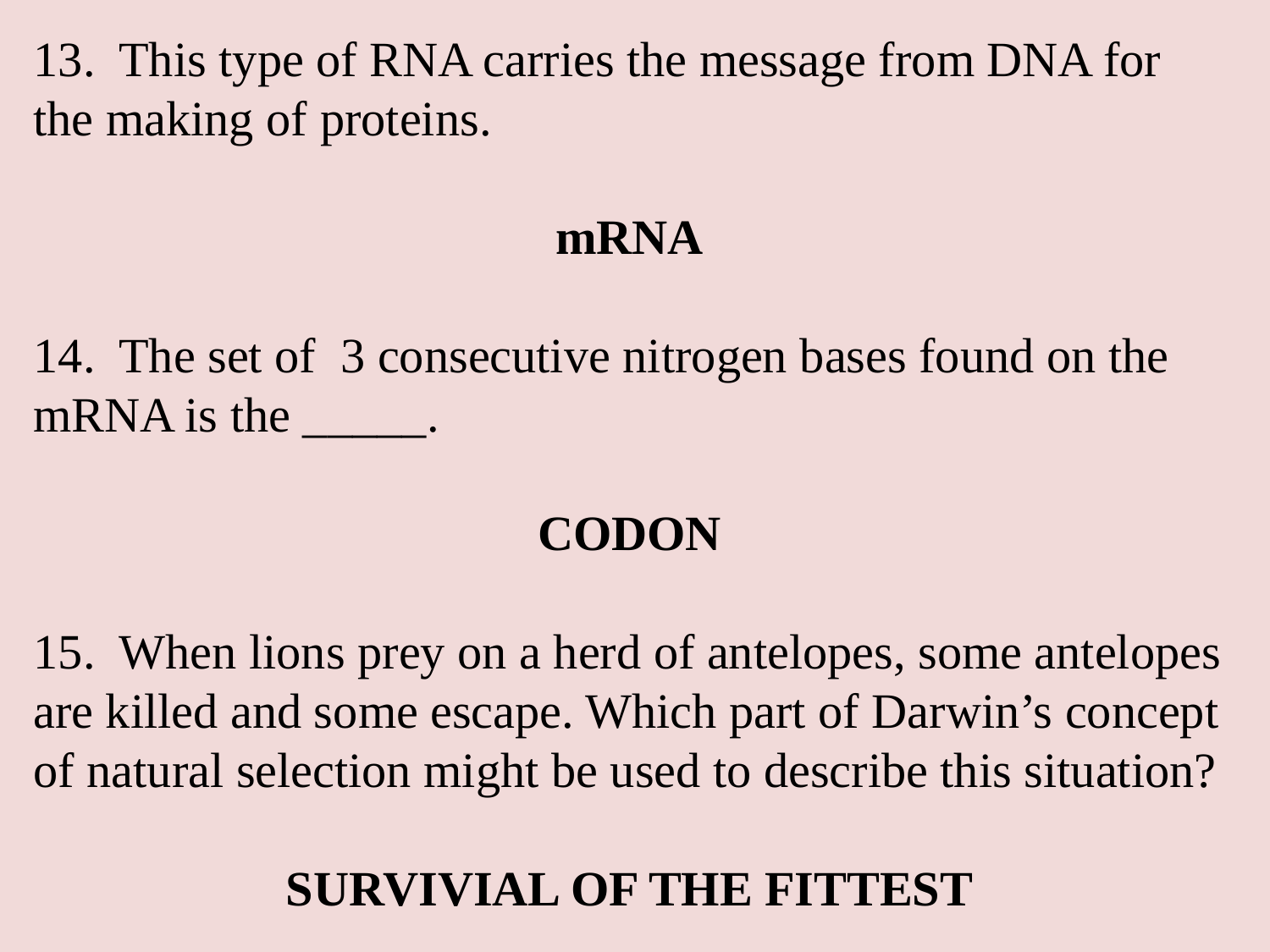

13.  This type of RNA carries the message from DNA for the making of proteins.

mRNA

14.  The set of  3 consecutive nitrogen bases found on the mRNA is the _____.

CODON

15.  When lions prey on a herd of antelopes, some antelopes are killed and some escape. Which part of Darwin’s concept of natural selection might be used to describe this situation?

SURVIVIAL OF THE FITTEST